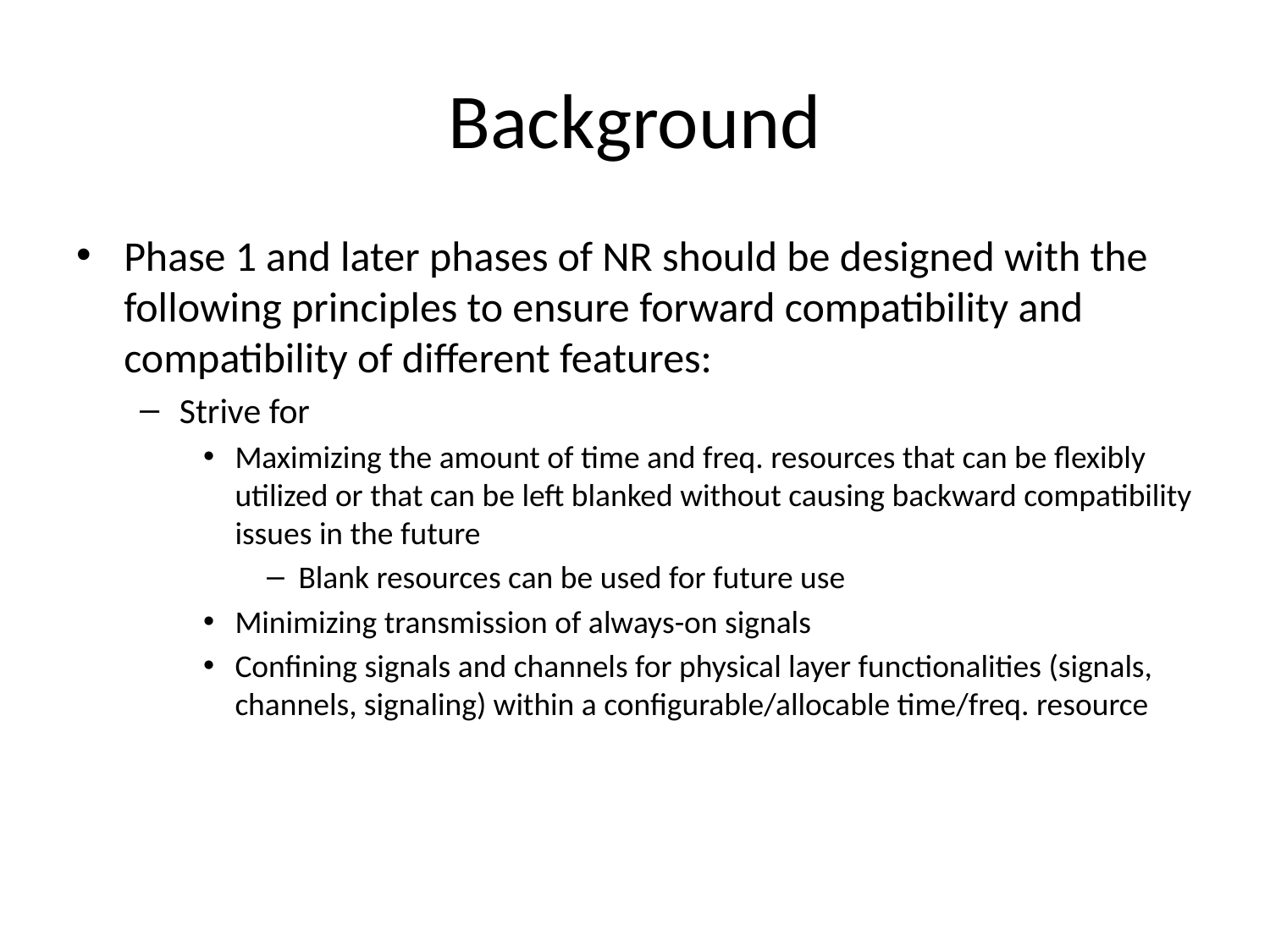

# Background
Phase 1 and later phases of NR should be designed with the following principles to ensure forward compatibility and compatibility of different features:
Strive for
Maximizing the amount of time and freq. resources that can be flexibly utilized or that can be left blanked without causing backward compatibility issues in the future
Blank resources can be used for future use
Minimizing transmission of always-on signals
Confining signals and channels for physical layer functionalities (signals, channels, signaling) within a configurable/allocable time/freq. resource